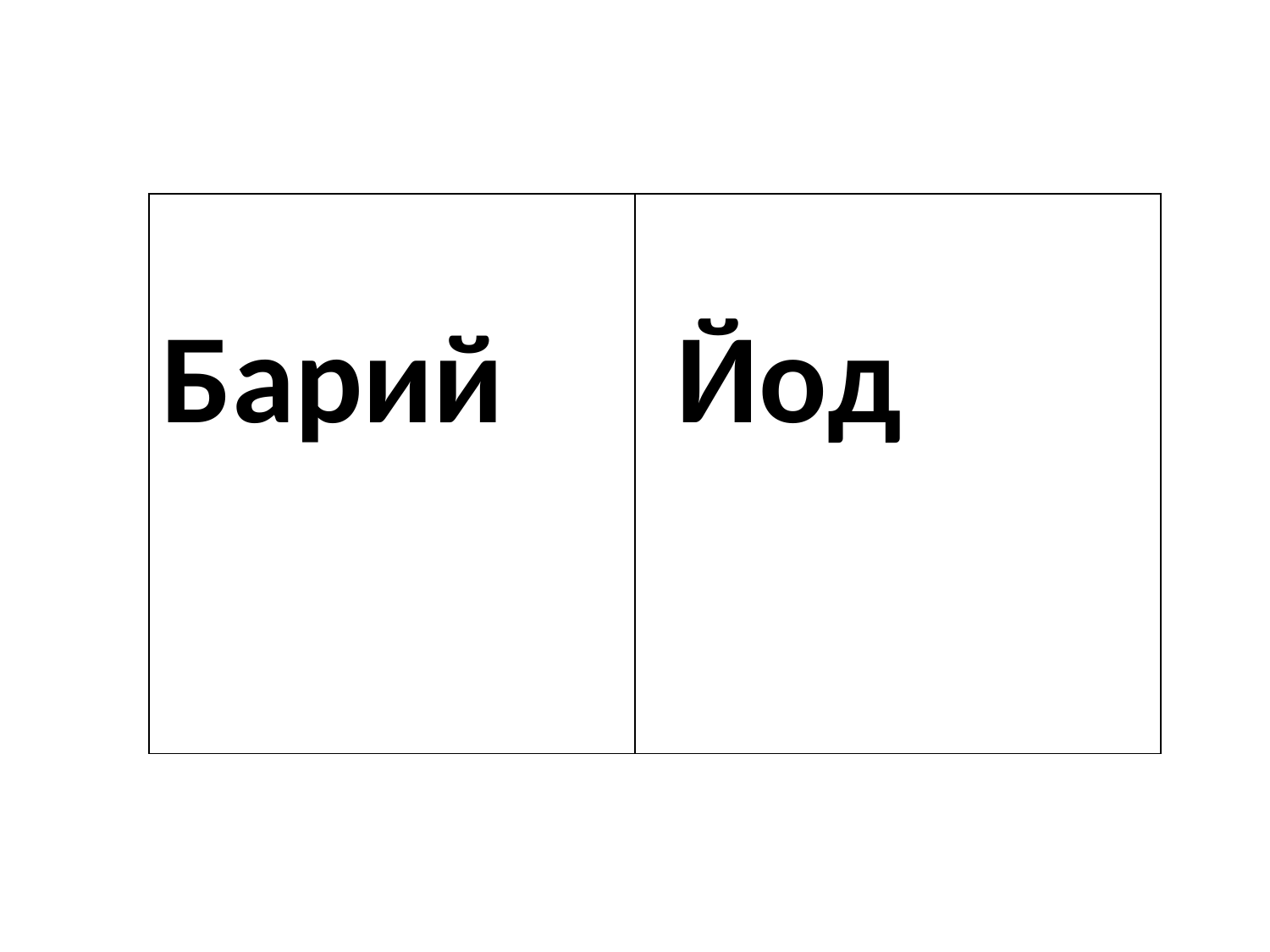

| Барий | Йод |
| --- | --- |